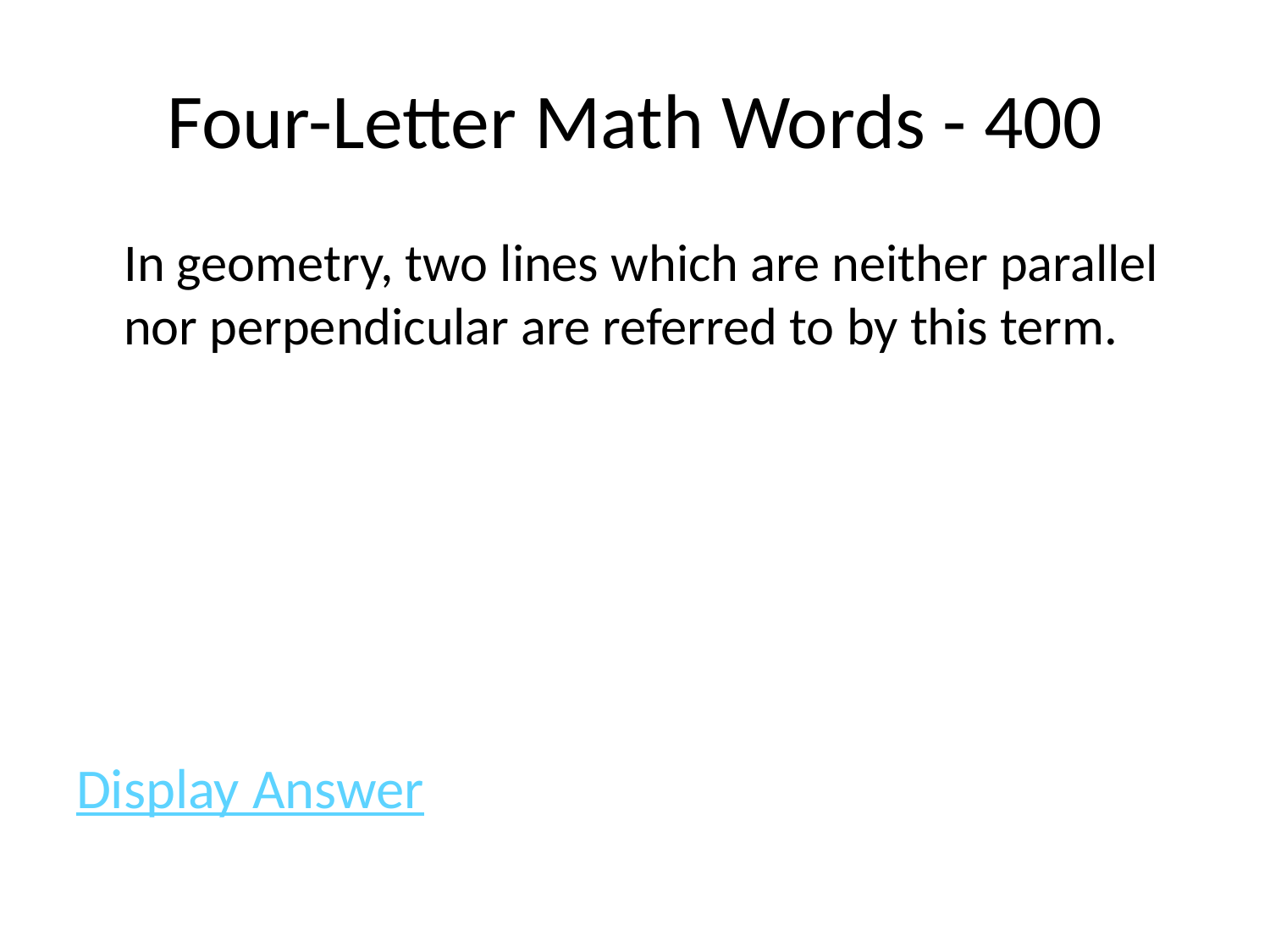

# Four-Letter Math Words - 400

	In geometry, two lines which are neither parallel nor perpendicular are referred to by this term.

Display Answer